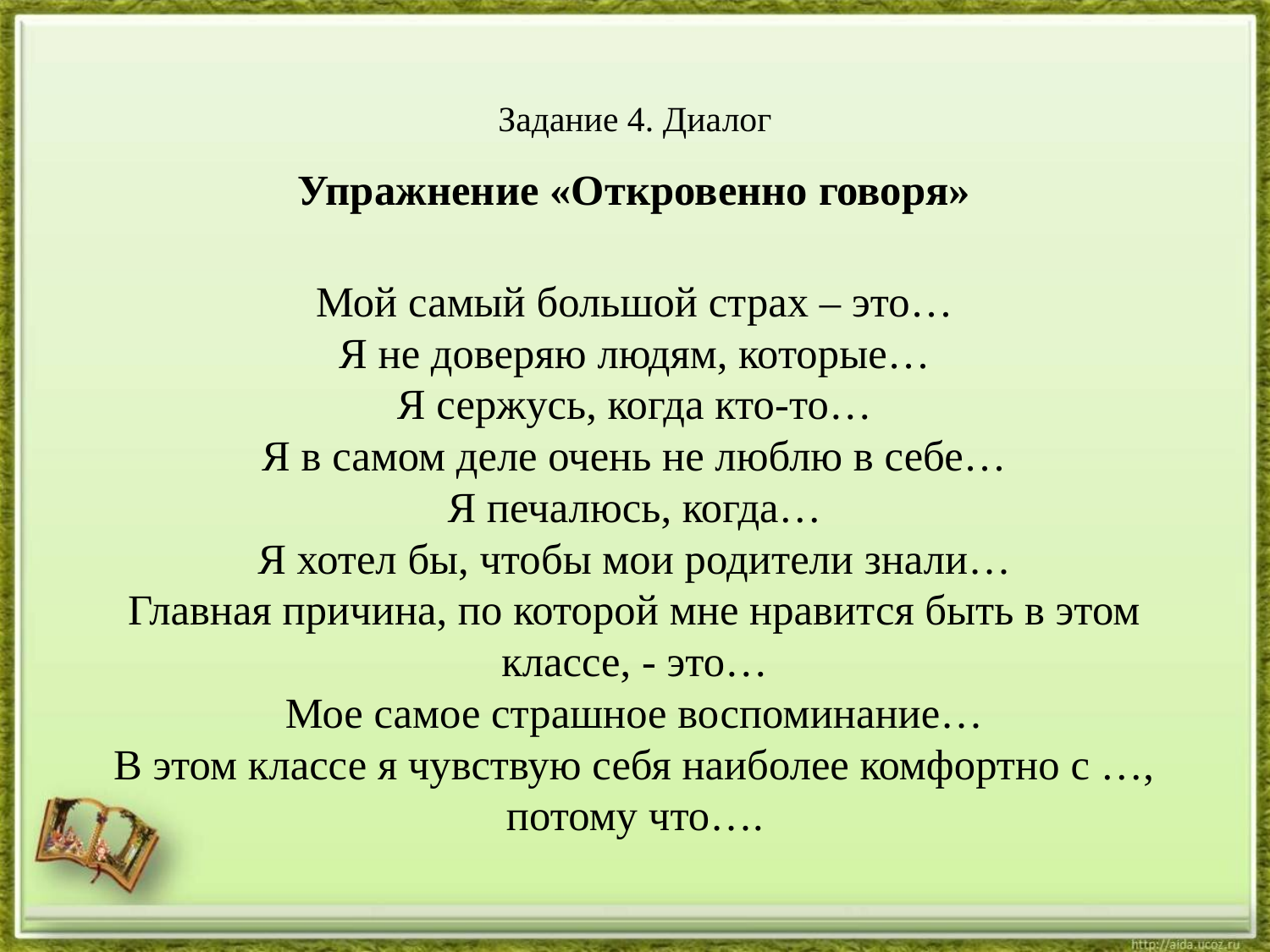

# Задание 4. Диалог
Упражнение «Откровенно говоря»
Мой самый большой страх – это…
Я не доверяю людям, которые…
Я сержусь, когда кто-то…
Я в самом деле очень не люблю в себе…
Я печалюсь, когда…
Я хотел бы, чтобы мои родители знали…
Главная причина, по которой мне нравится быть в этом классе, - это…
Мое самое страшное воспоминание…
В этом классе я чувствую себя наиболее комфортно с …, потому что….